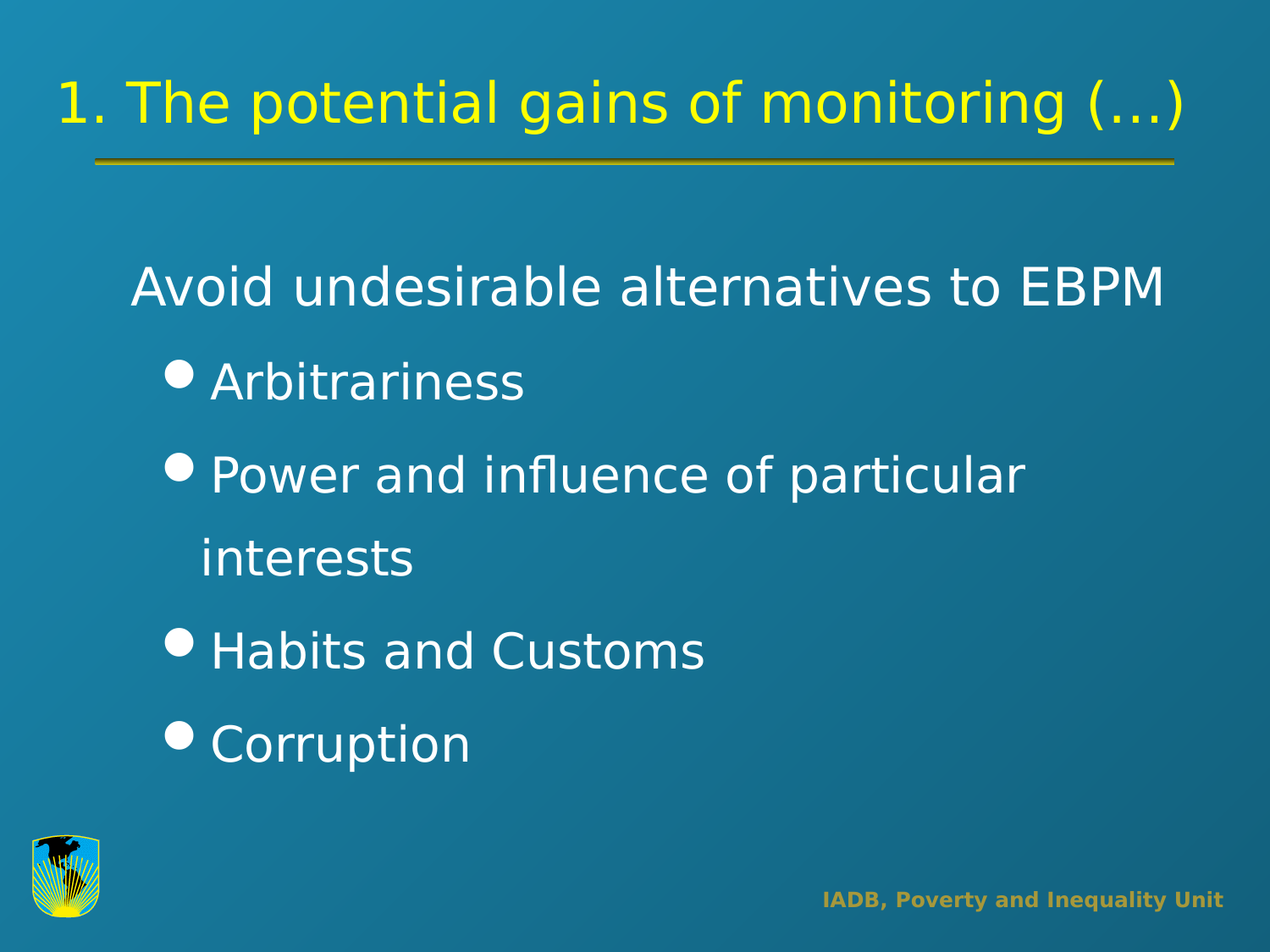

# 1. The potential gains of monitoring (…)
  Avoid undesirable alternatives to EBPM
Arbitrariness
Power and influence of particular interests
Habits and Customs
Corruption